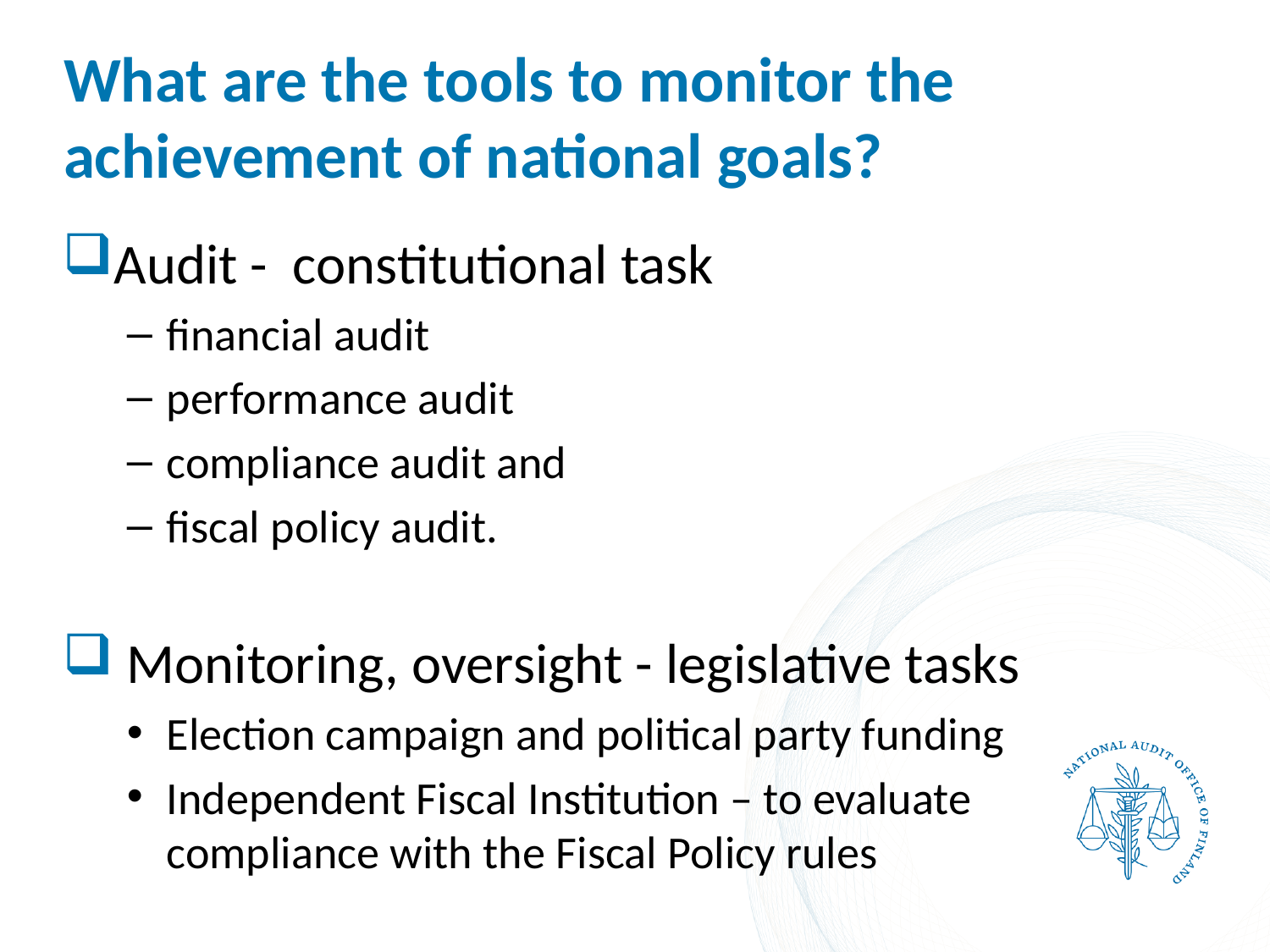

# What are the tools to monitor the achievement of national goals?
Audit -  constitutional task
financial audit
performance audit
compliance audit and
fiscal policy audit.

 Monitoring, oversight - legislative tasks
Election campaign and political party funding
Independent Fiscal Institution – to evaluate compliance with the Fiscal Policy rules